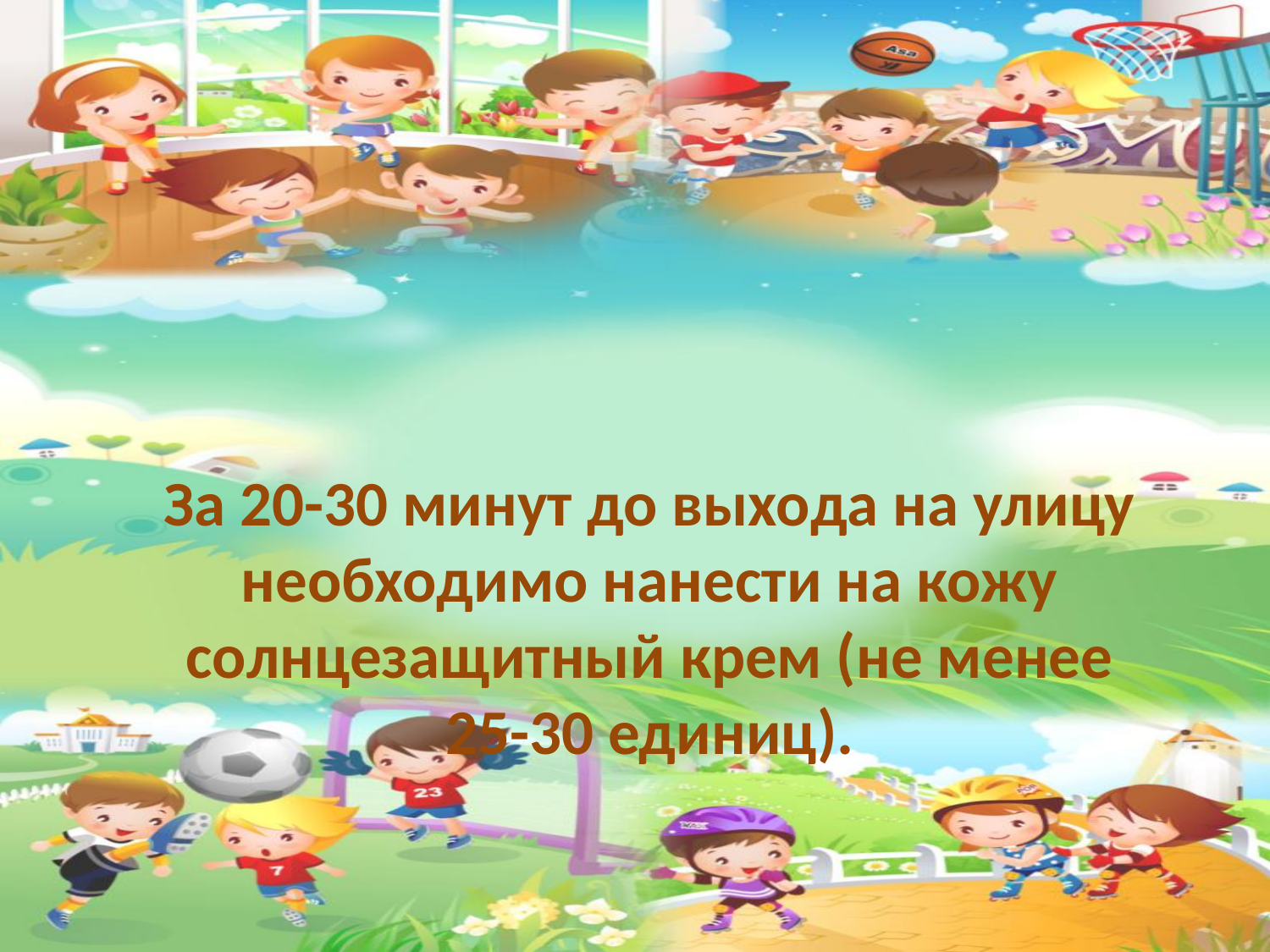

За 20-30 минут до выхода на улицу необходимо нанести на кожу солнцезащитный крем (не менее 25-30 единиц).